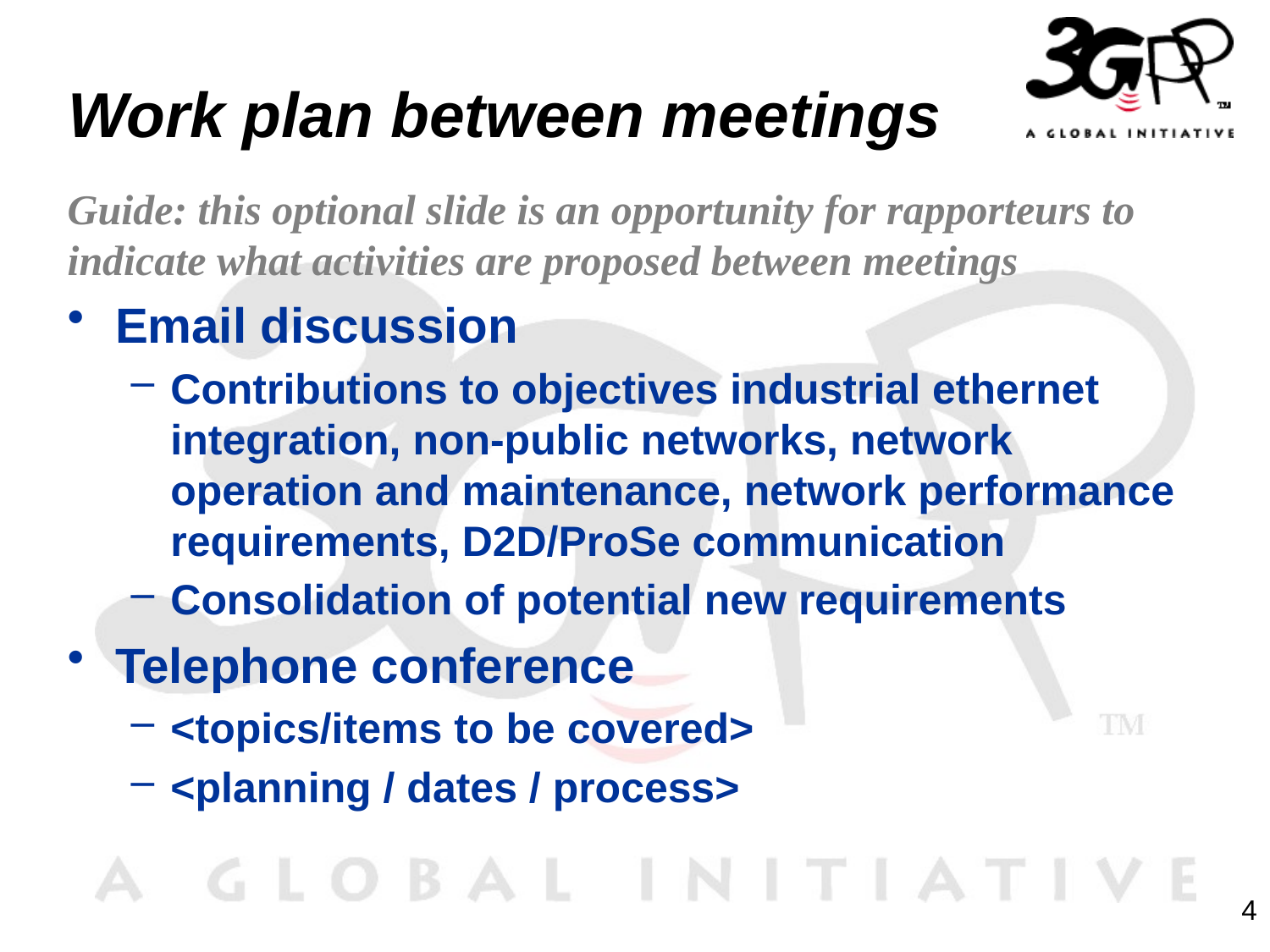

# Work plan between meetings
Guide: this optional slide is an opportunity for rapporteurs to indicate what activities are proposed between meetings
Email discussion
Contributions to objectives industrial ethernet integration, non-public networks, network operation and maintenance, network performance requirements, D2D/ProSe communication
Consolidation of potential new requirements
Telephone conference
<topics/items to be covered>
<planning / dates / process>

4